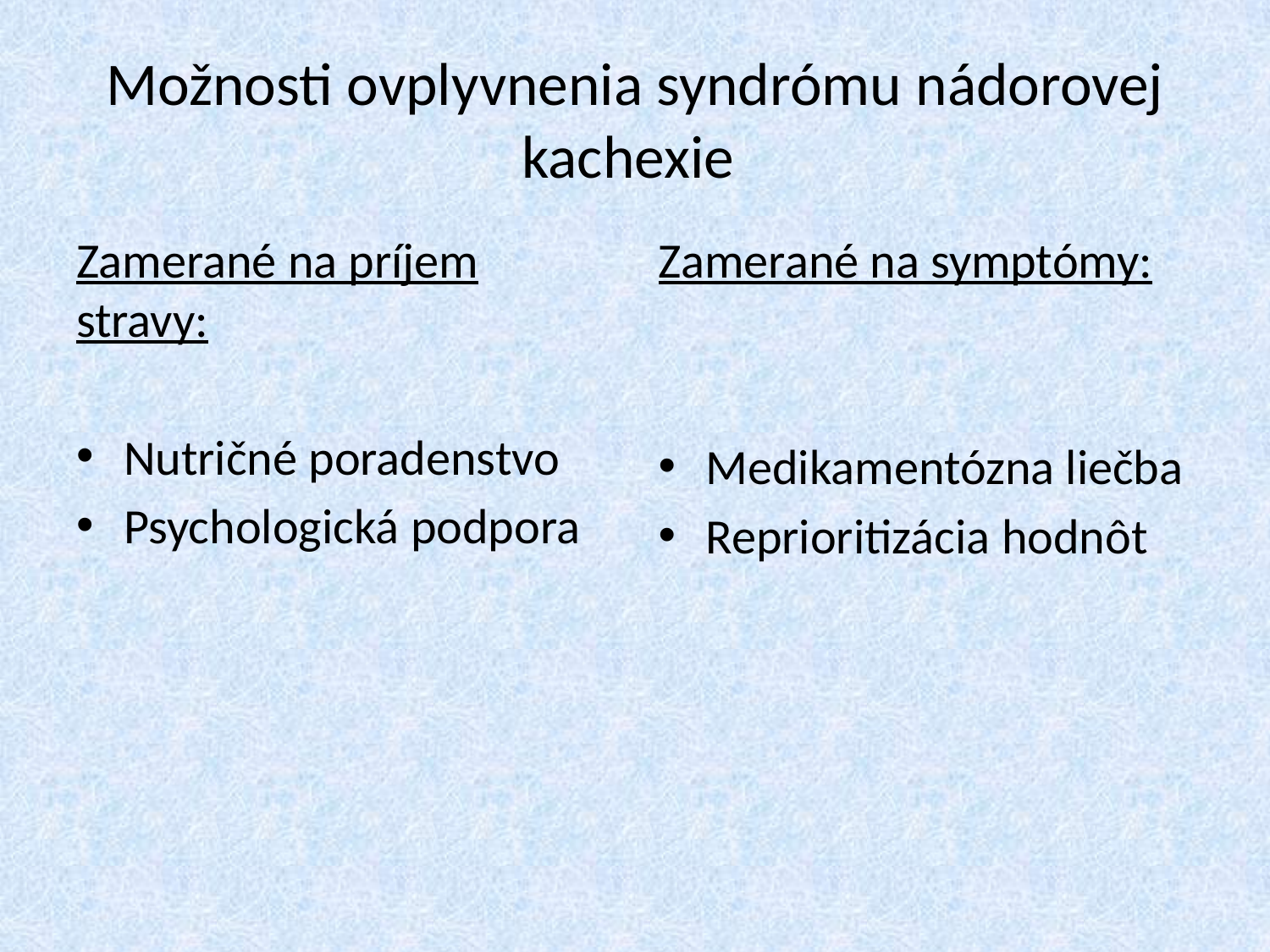

# Možnosti ovplyvnenia syndrómu nádorovej kachexie
Zamerané na príjem stravy:

Nutričné poradenstvo
Psychologická podpora
Zamerané na symptómy:

Medikamentózna liečba
Reprioritizácia hodnôt